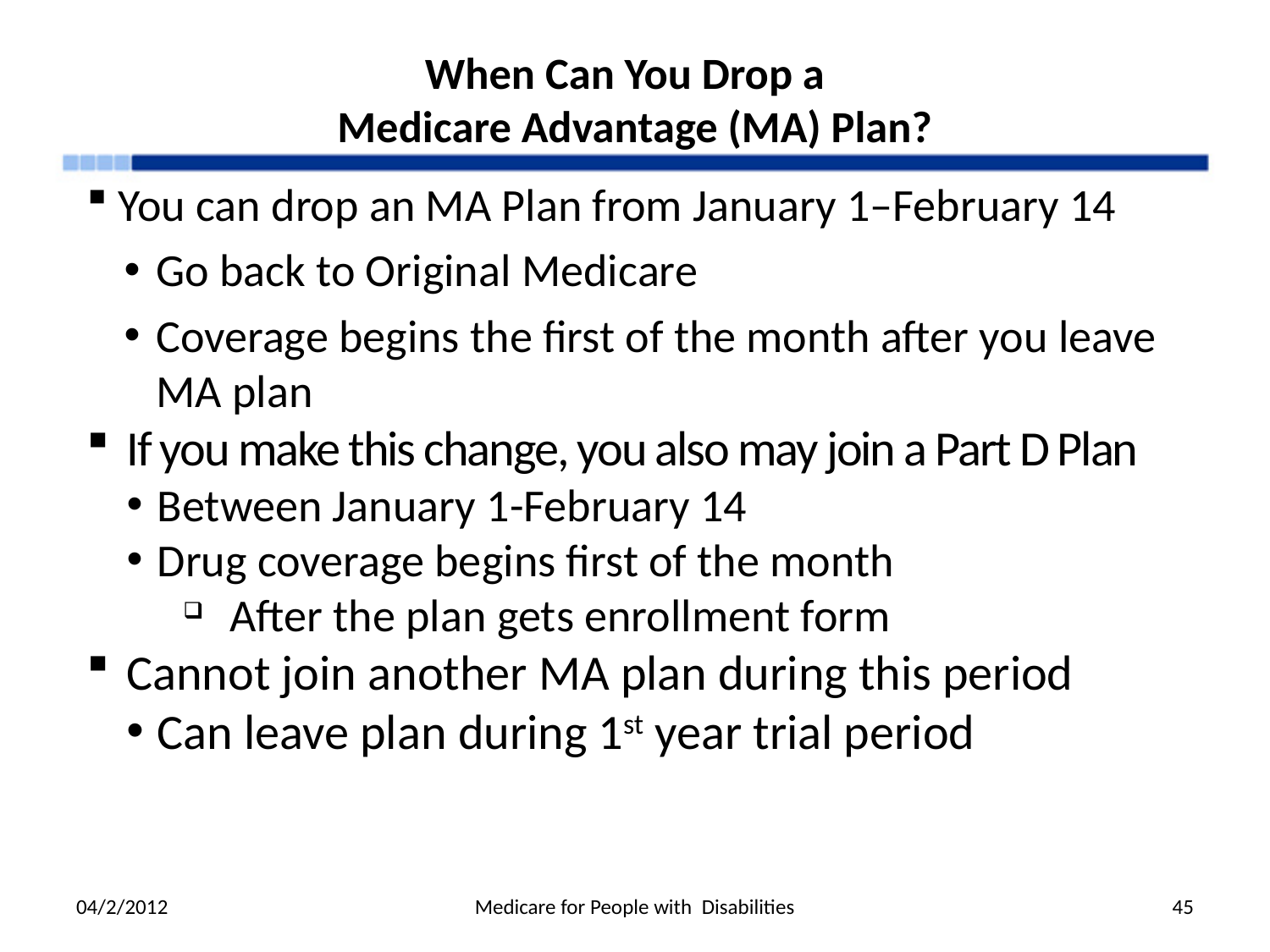

# When Can You Drop a Medicare Advantage (MA) Plan?
You can drop an MA Plan from January 1–February 14
Go back to Original Medicare
Coverage begins the first of the month after you leave MA plan
If you make this change, you also may join a Part D Plan
Between January 1-February 14
Drug coverage begins first of the month
After the plan gets enrollment form
Cannot join another MA plan during this period
Can leave plan during 1st year trial period

04/2/2012
Medicare for People with  Disabilities
45